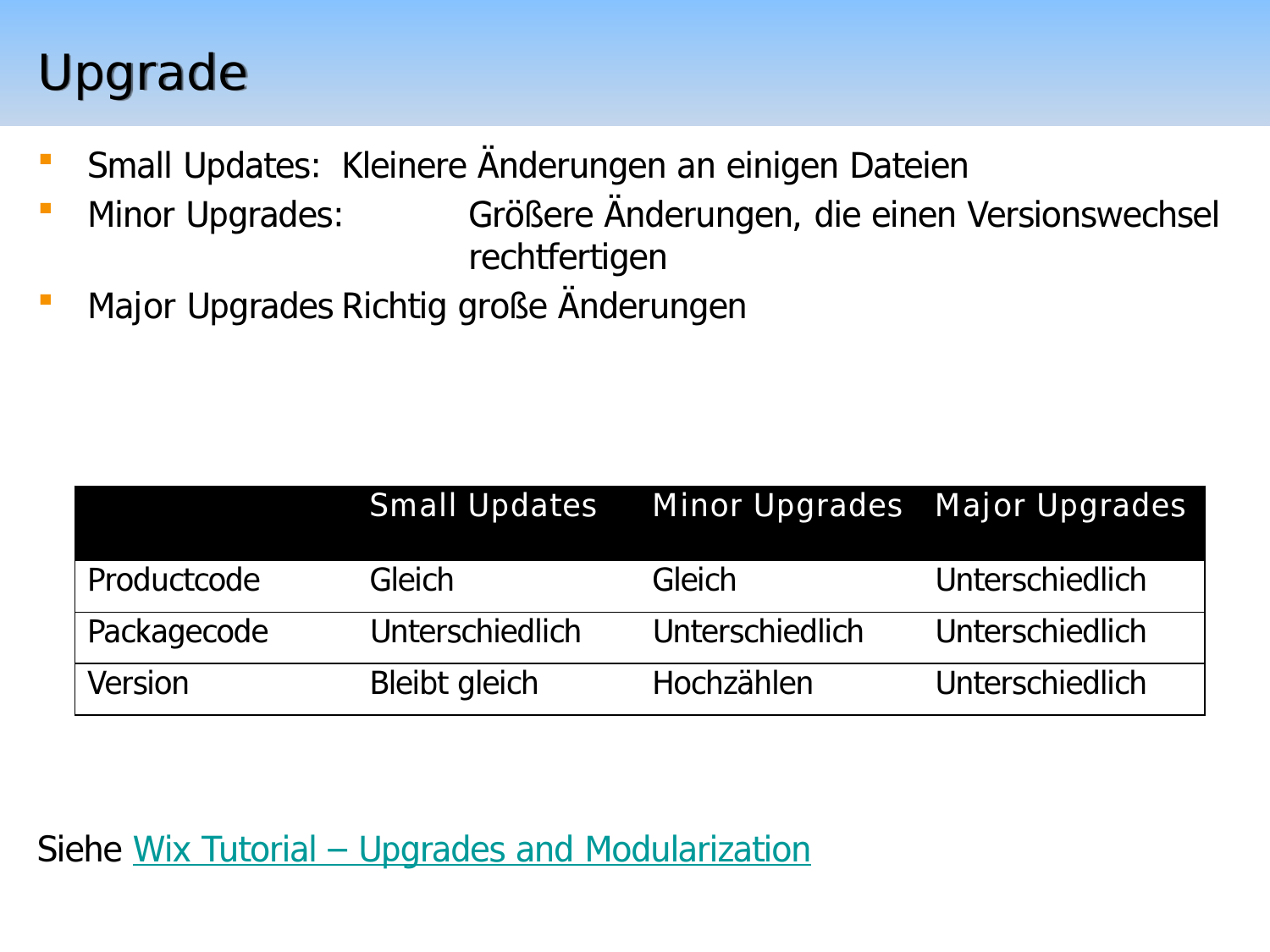

# Upgrade
Small Updates: 	Kleinere Änderungen an einigen Dateien
Minor Upgrades: 	Größere Änderungen, die einen Versionswechsel
			rechtfertigen
Major Upgrades	Richtig große Änderungen

Siehe Wix Tutorial – Upgrades and Modularization
|  | Small Updates | Minor Upgrades | Major Upgrades |
| --- | --- | --- | --- |
| Productcode | Gleich | Gleich | Unterschiedlich |
| Packagecode | Unterschiedlich | Unterschiedlich | Unterschiedlich |
| Version | Bleibt gleich | Hochzählen | Unterschiedlich |